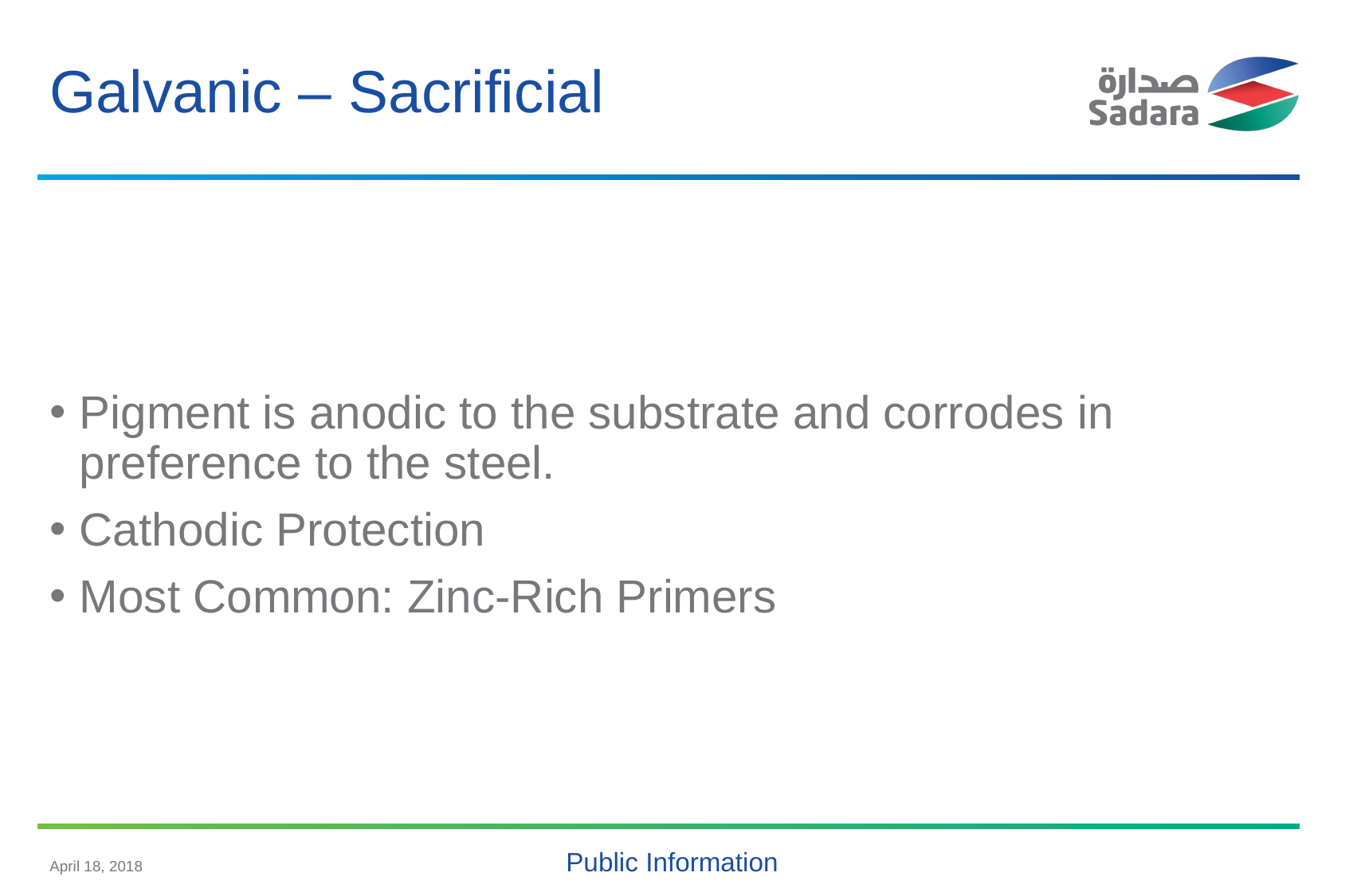

# Galvanic – Sacrificial
Pigment is anodic to the substrate and corrodes in preference to the steel.
Cathodic Protection
Most Common: Zinc-Rich Primers
April 18, 2018